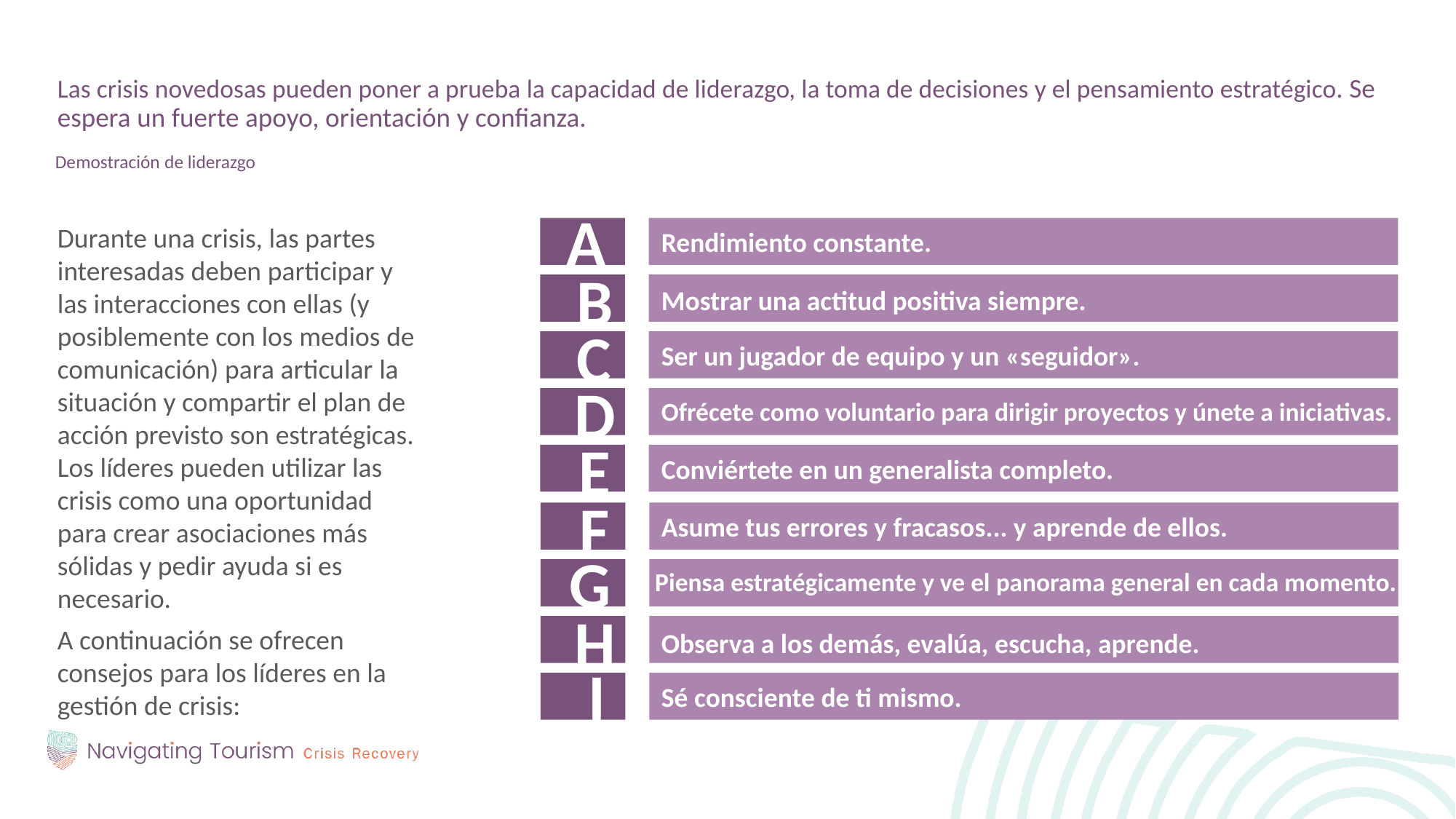

Las crisis novedosas pueden poner a prueba la capacidad de liderazgo, la toma de decisiones y el pensamiento estratégico. Se espera un fuerte apoyo, orientación y confianza.

Demostración de liderazgo

A
Durante una crisis, las partes interesadas deben participar y las interacciones con ellas (y posiblemente con los medios de comunicación) para articular la situación y compartir el plan de acción previsto son estratégicas. Los líderes pueden utilizar las crisis como una oportunidad para crear asociaciones más sólidas y pedir ayuda si es necesario.
A continuación se ofrecen consejos para los líderes en la gestión de crisis:

Rendimiento constante.
B

Mostrar una actitud positiva siempre.
C

Ser un jugador de equipo y un «seguidor».
D

Ofrécete como voluntario para dirigir proyectos y únete a iniciativas.
E

Conviértete en un generalista completo.
F

Asume tus errores y fracasos... y aprende de ellos.
G

Piensa estratégicamente y ve el panorama general en cada momento.
H

Observa a los demás, evalúa, escucha, aprende.
I

Sé consciente de ti mismo.